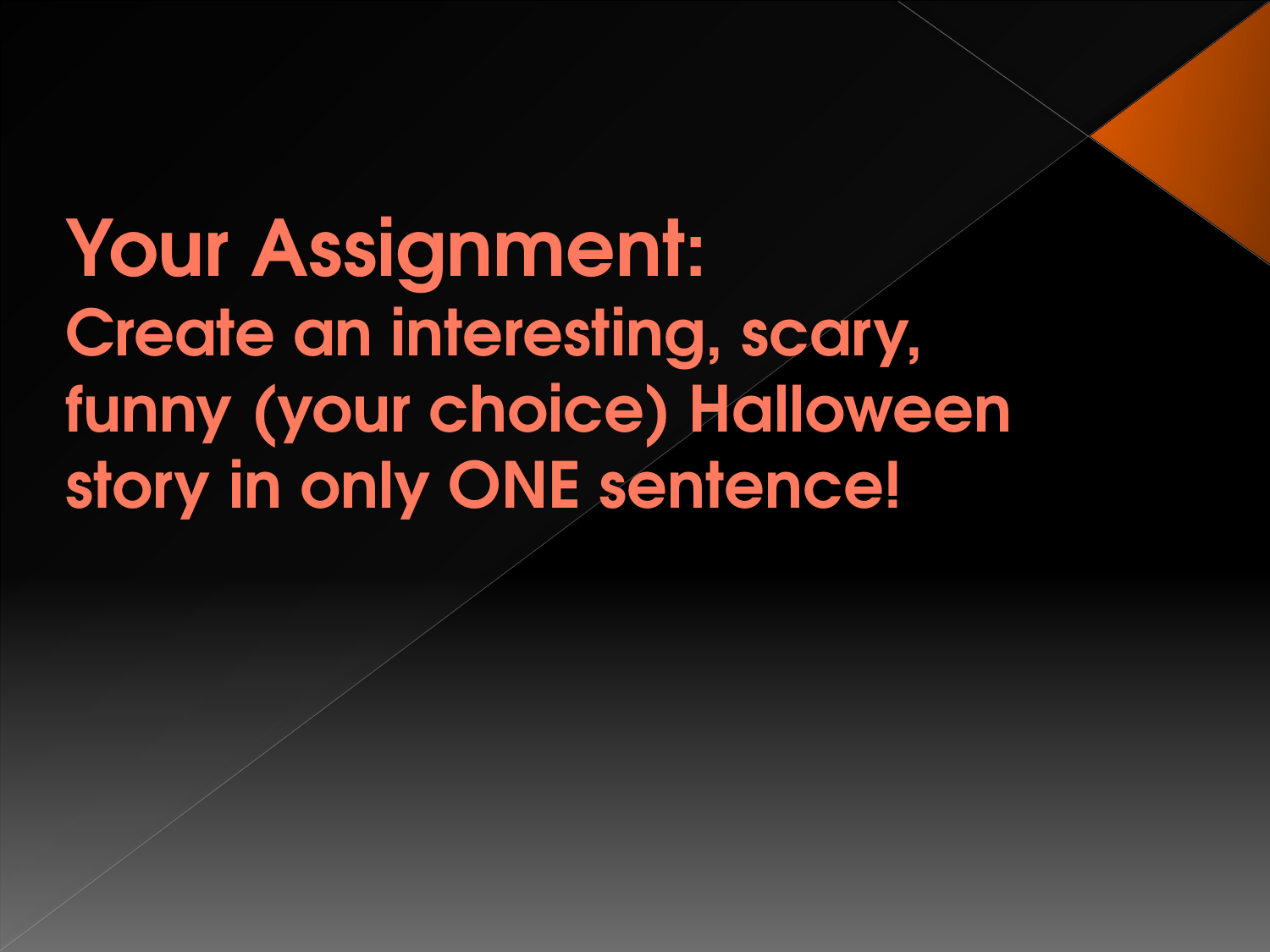

# Your Assignment: Create an interesting, scary, funny (your choice) Halloween story in only ONE sentence!